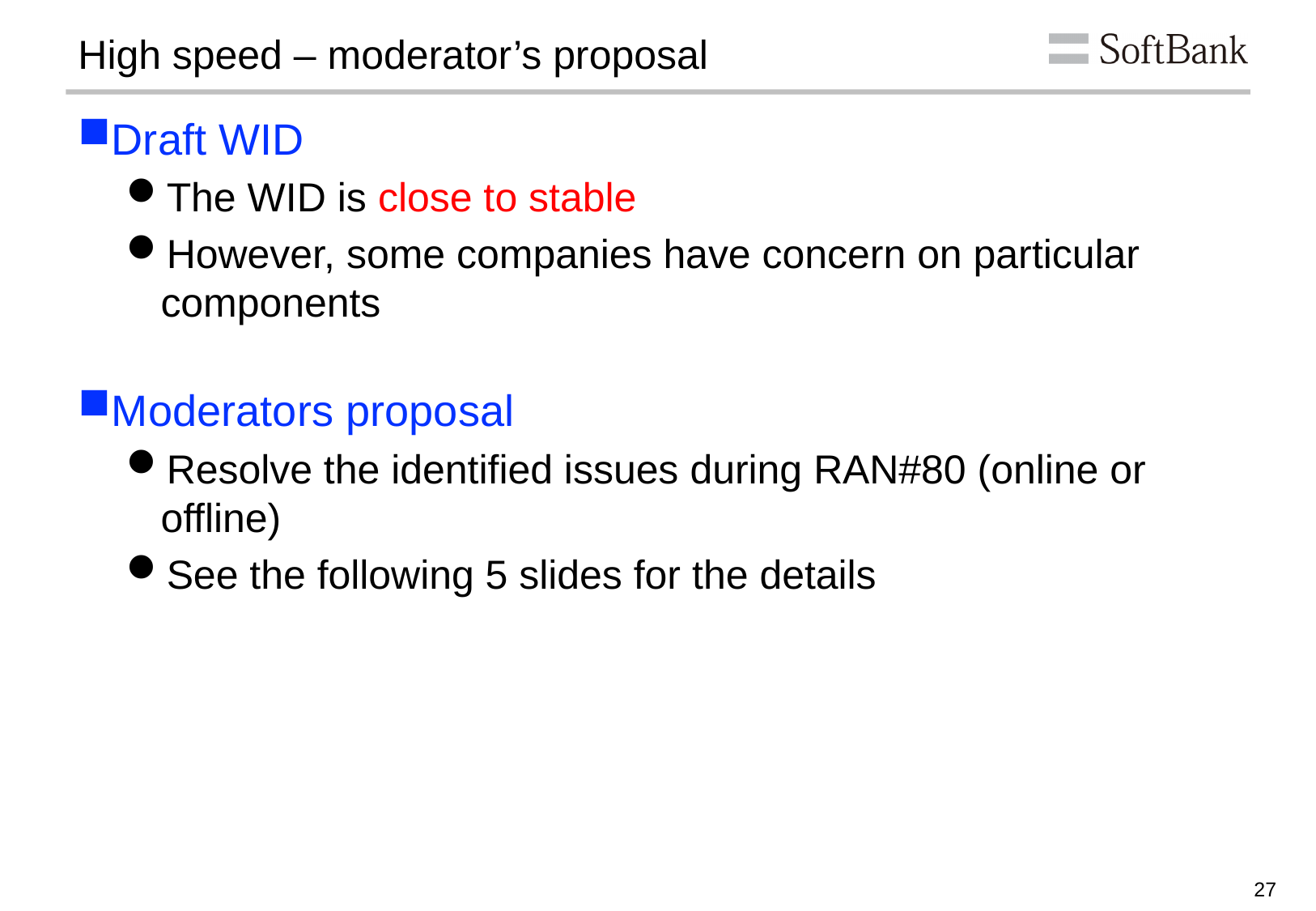

# High speed – moderator’s proposal
Draft WID
The WID is close to stable
However, some companies have concern on particular components

Moderators proposal
Resolve the identified issues during RAN#80 (online or offline)
See the following 5 slides for the details